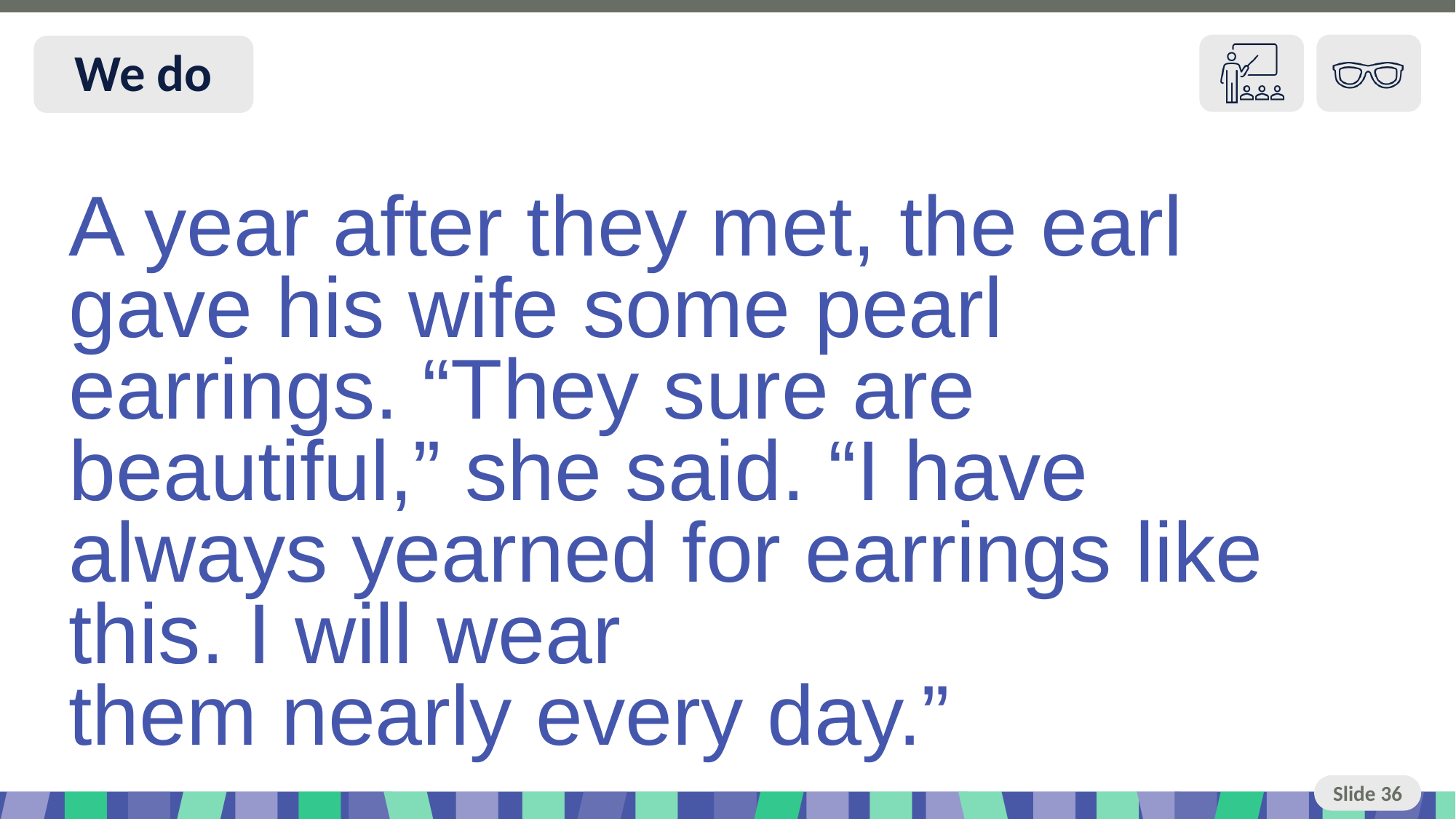

# Slide 36 We do
A year after they met, the earl gave his wife some pearl earrings. “They sure are beautiful,” she said. “I have always yearned for earrings like this. I will wear
them nearly every day.”